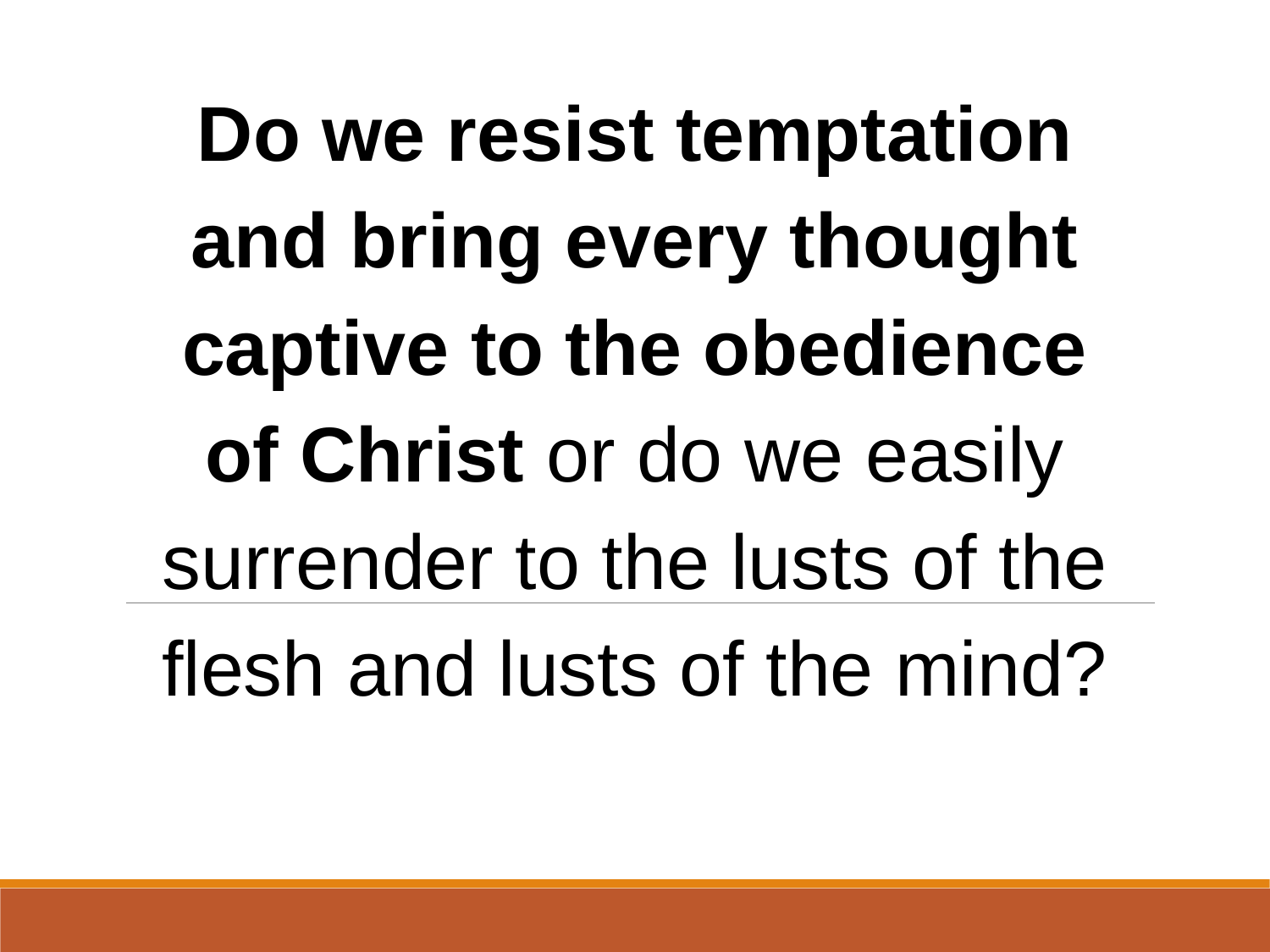

Do we resist temptation and bring every thought captive to the obedience of Christ or do we easily surrender to the lusts of the flesh and lusts of the mind?